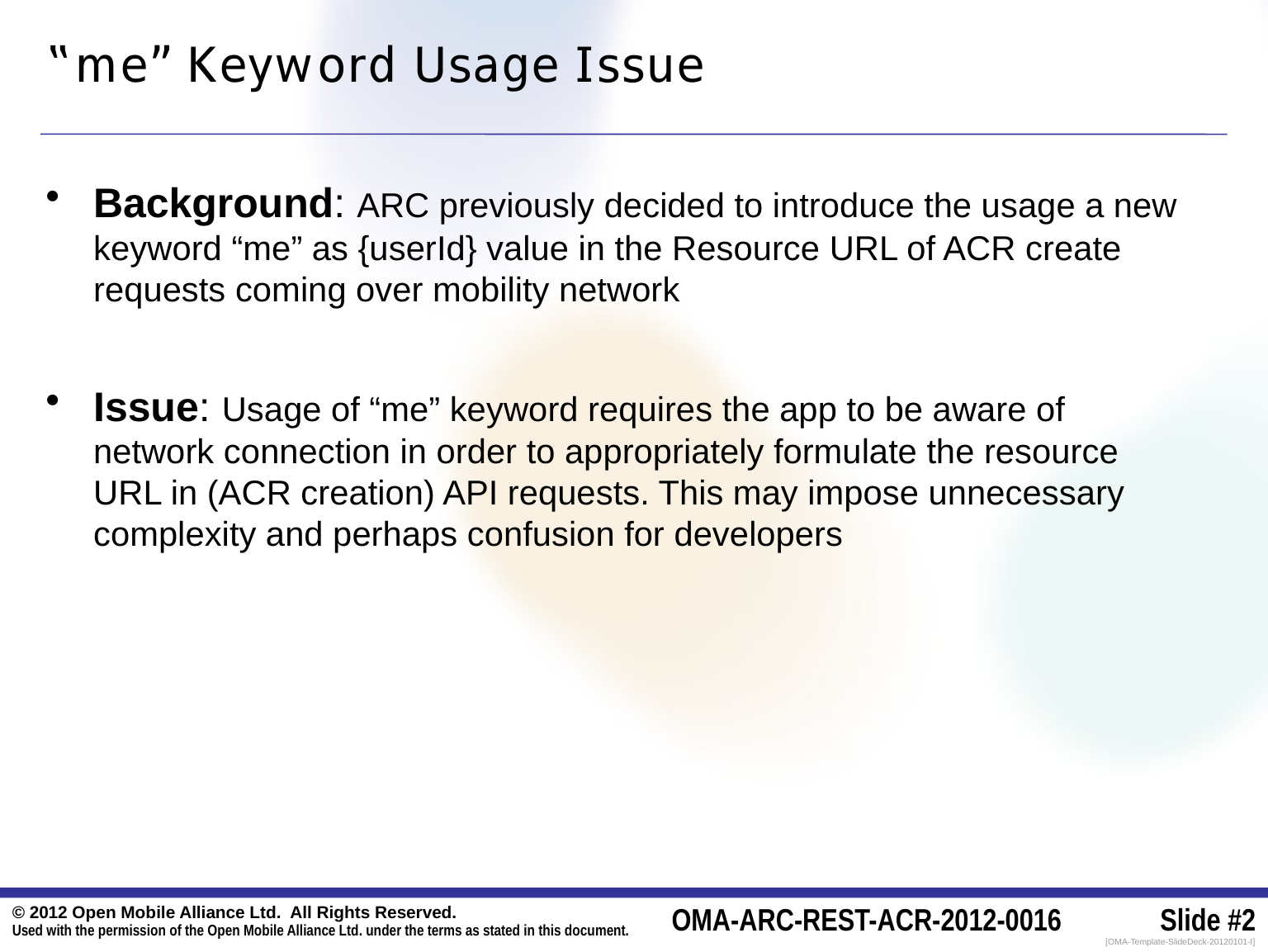

“me” Keyword Usage Issue
Background: ARC previously decided to introduce the usage a new keyword “me” as {userId} value in the Resource URL of ACR create requests coming over mobility network

Issue: Usage of “me” keyword requires the app to be aware of network connection in order to appropriately formulate the resource URL in (ACR creation) API requests. This may impose unnecessary complexity and perhaps confusion for developers